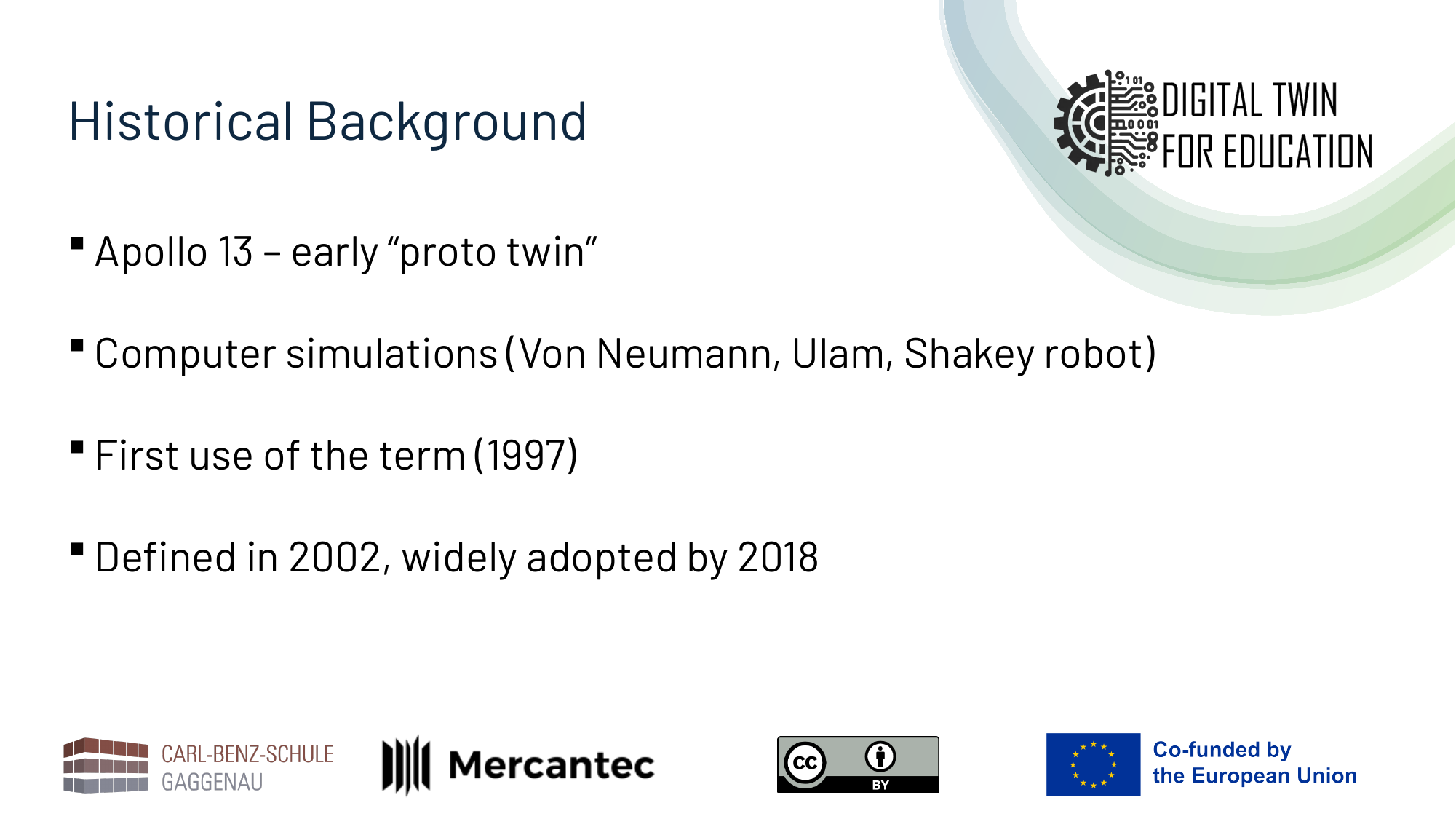

# Historical Background
Apollo 13 – early “proto twin”

Computer simulations (Von Neumann, Ulam, Shakey robot)

First use of the term (1997)

Defined in 2002, widely adopted by 2018